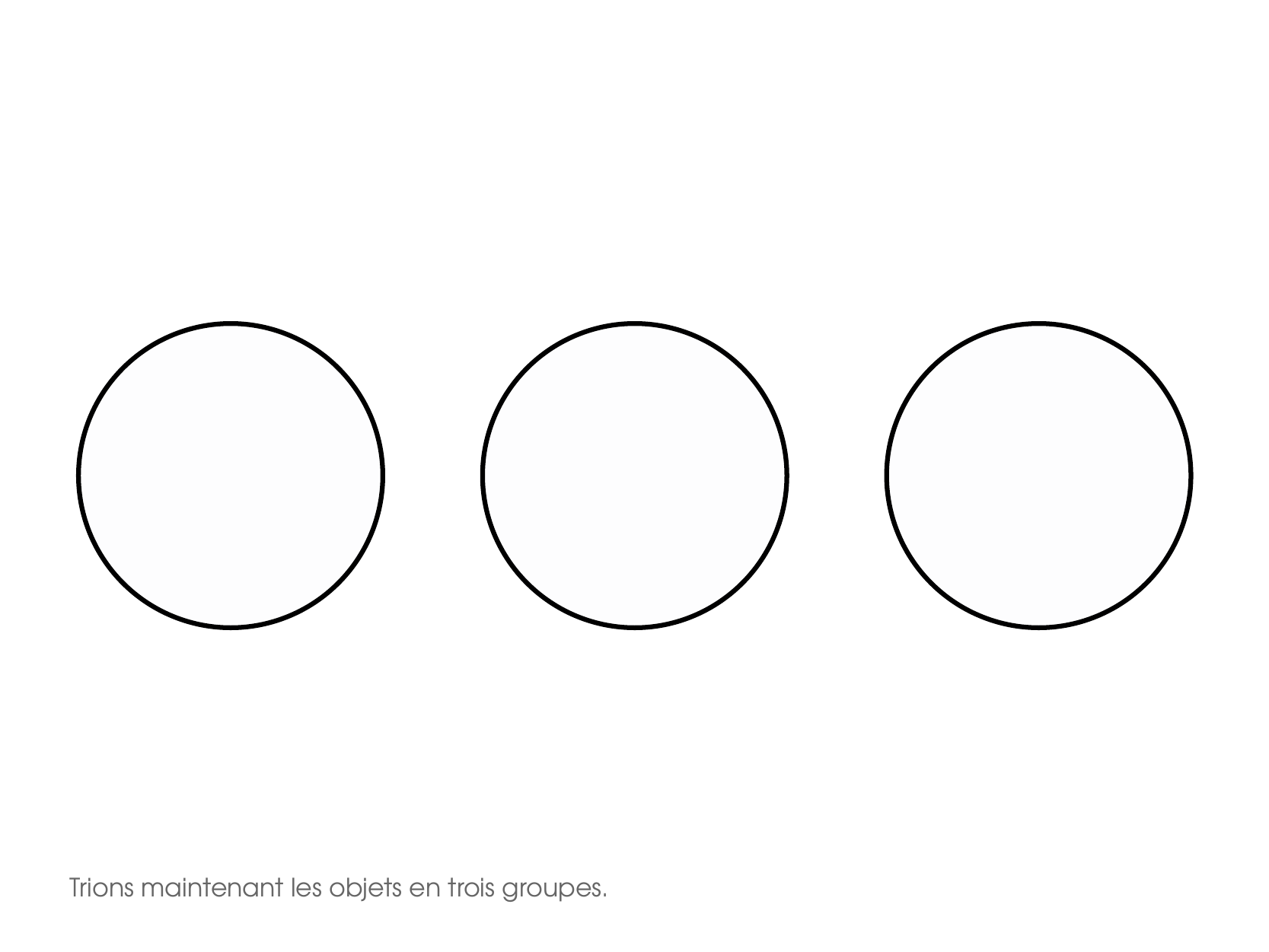

Trions maintenant les objets en trois groupes.